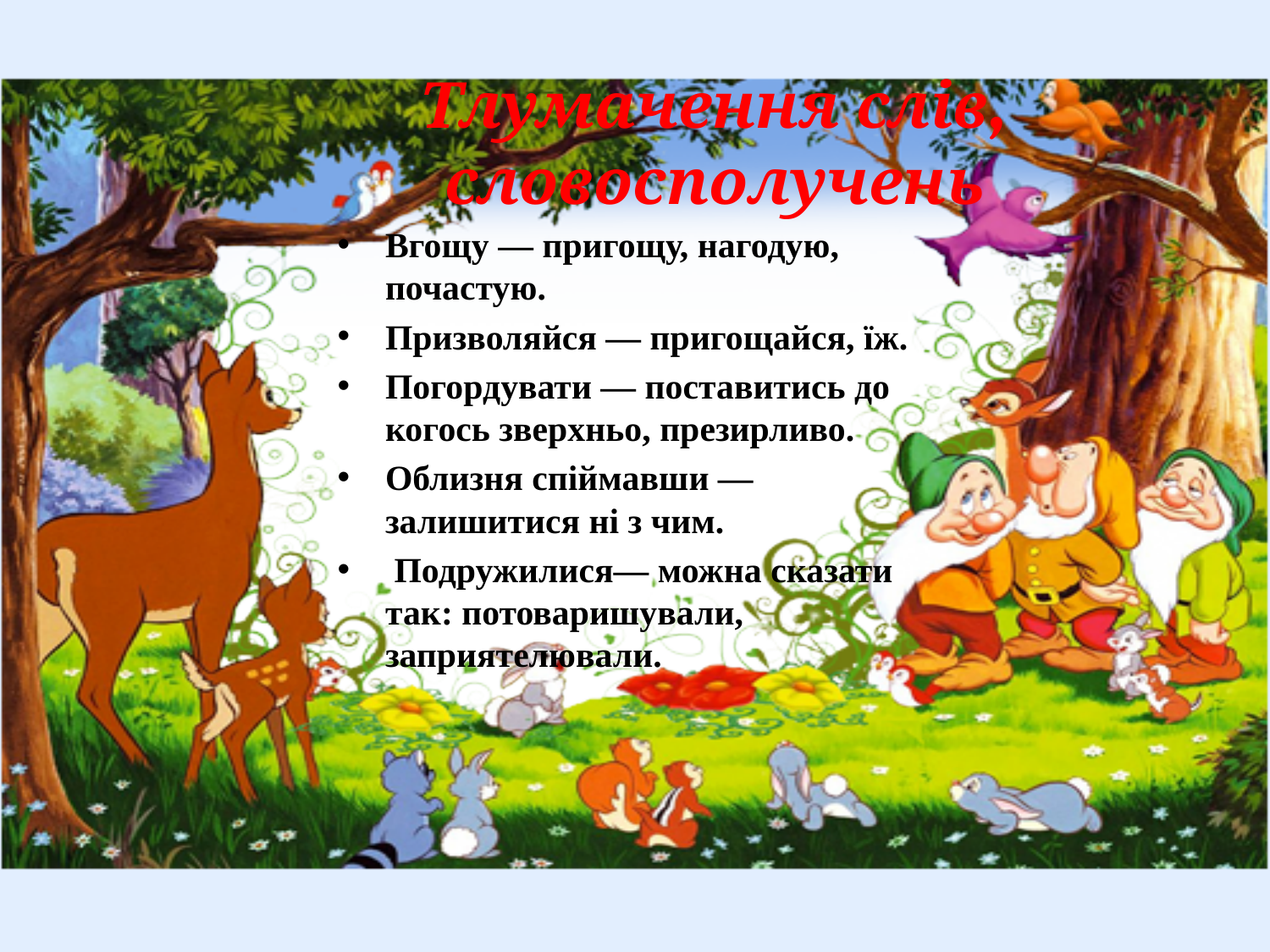

# Тлумачення слів, словосполучень
Вгощу — пригощу, нагодую, почастую.
Призволяйся — пригощайся, їж.
Погордувати — поставитись до когось зверхньо, презирливо.
Облизня спіймавши — залишитися ні з чим.
 Подружилися— можна сказати так: потоваришували, заприятелювали.